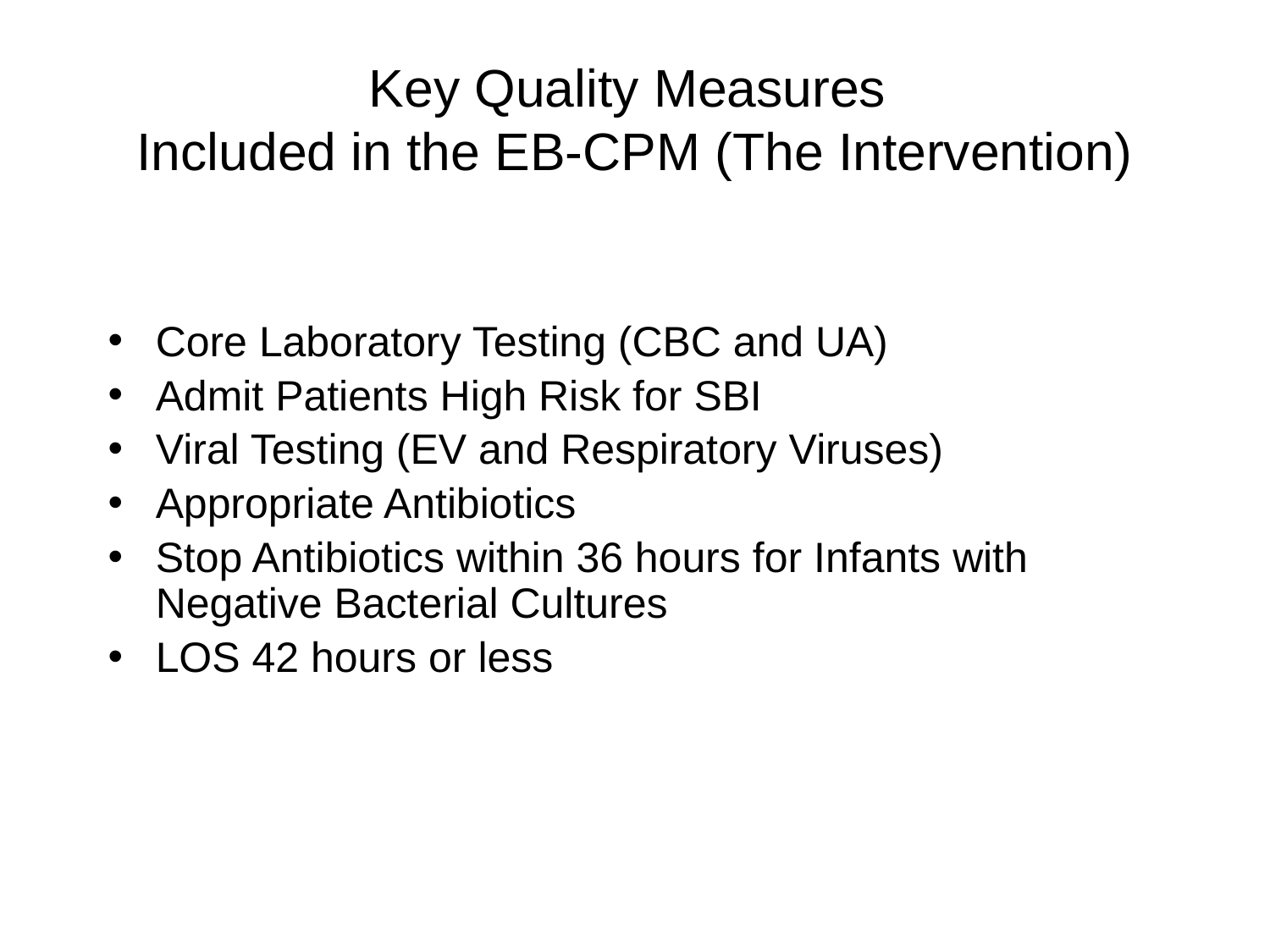

Key Quality Measures
Included in the EB-CPM (The Intervention)
Core Laboratory Testing (CBC and UA)
Admit Patients High Risk for SBI
Viral Testing (EV and Respiratory Viruses)
Appropriate Antibiotics
Stop Antibiotics within 36 hours for Infants with Negative Bacterial Cultures
LOS 42 hours or less